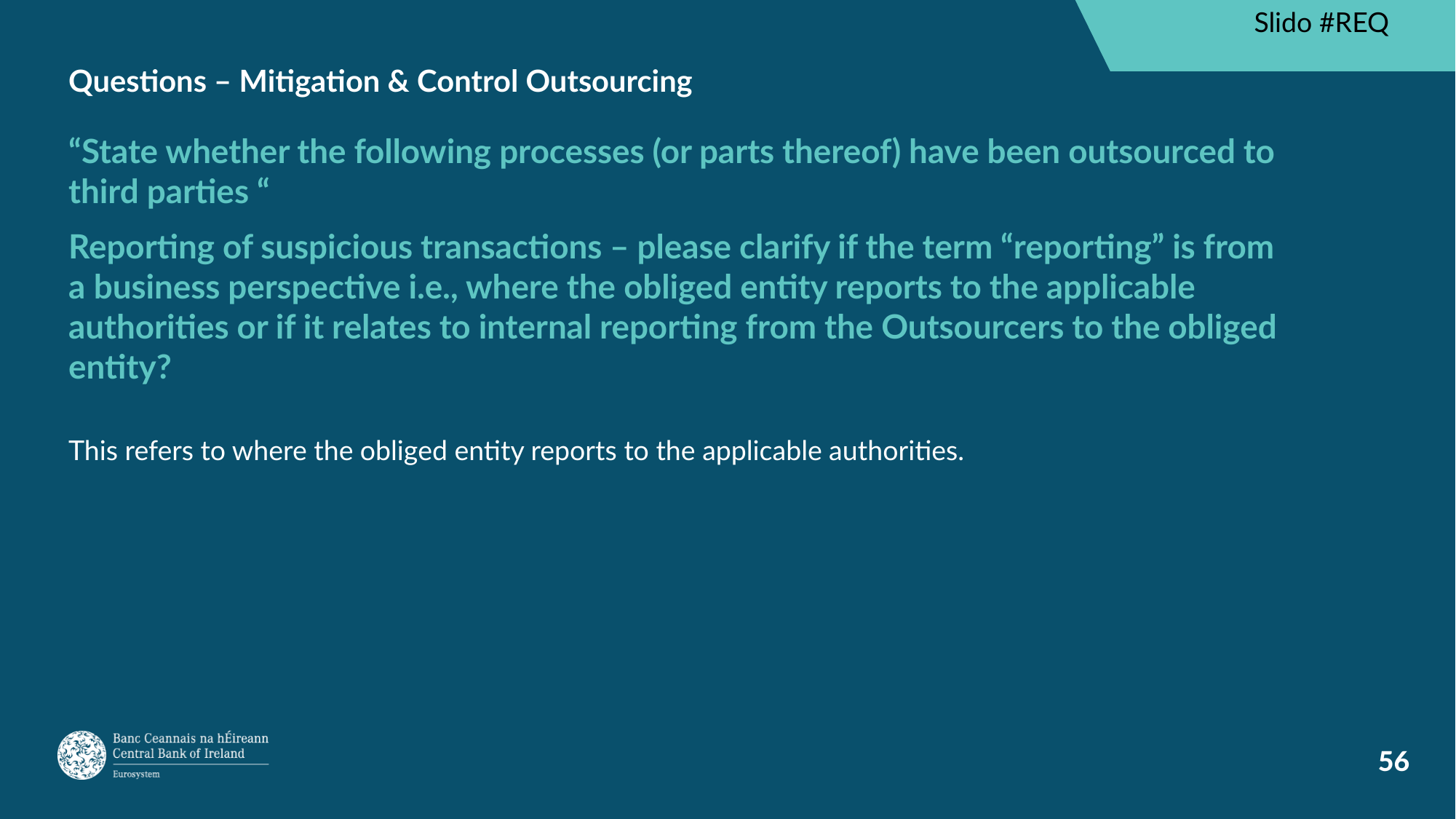

Slido #REQ
# Questions – Mitigation & Control Outsourcing
“State whether the following processes (or parts thereof) have been outsourced to third parties “
Reporting of suspicious transactions – please clarify if the term “reporting” is from a business perspective i.e., where the obliged entity reports to the applicable authorities or if it relates to internal reporting from the Outsourcers to the obliged entity?
This refers to where the obliged entity reports to the applicable authorities.